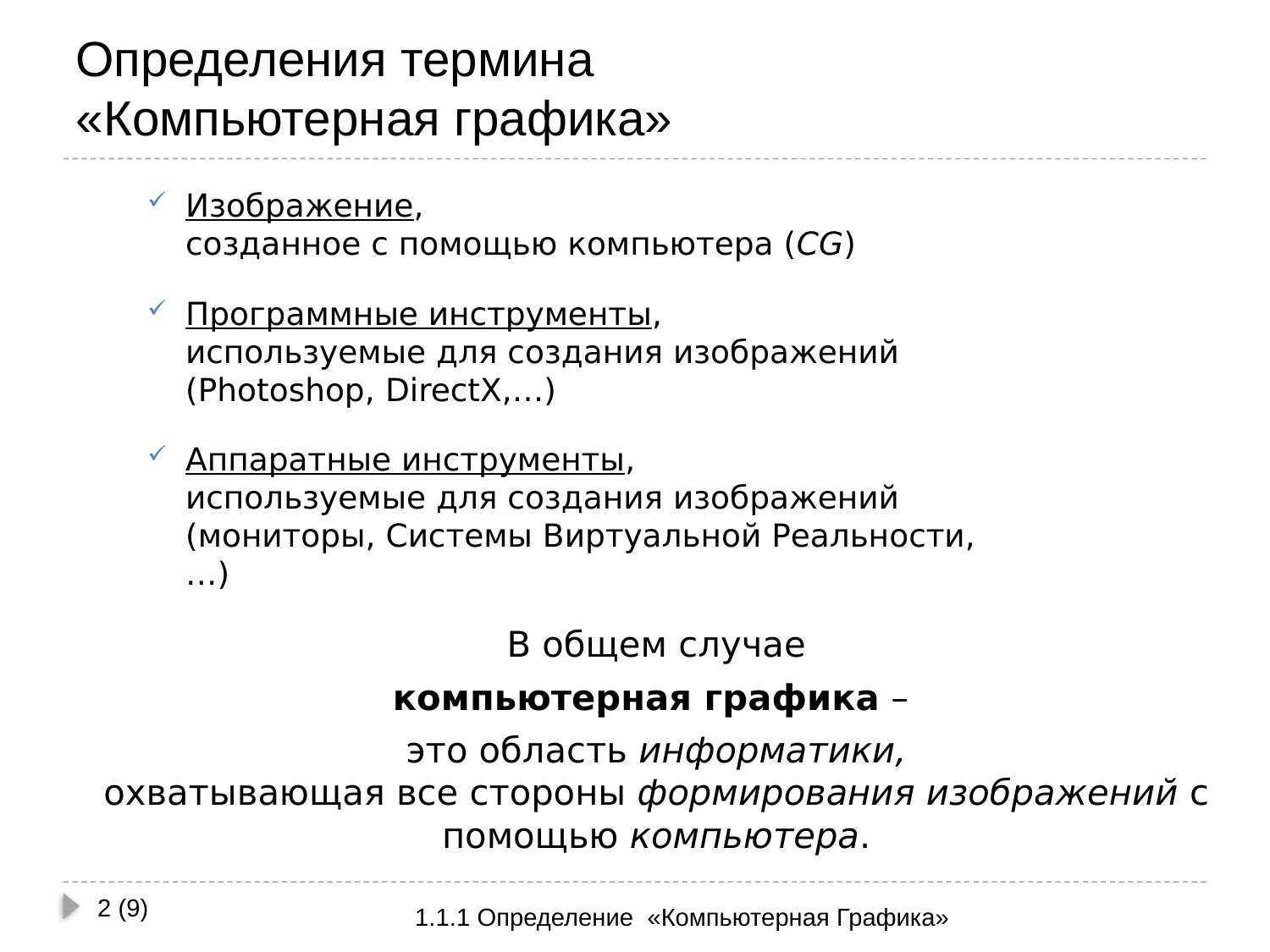

# Определения термина «Компьютерная графика»
Изображение,
созданное с помощью компьютера (CG)
Программные инструменты,
используемые для создания изображений
(Photoshop, DirectX,…)
Аппаратные инструменты,
используемые для создания изображений
(мониторы, Системы Виртуальной Реальности,…)
В общем случае
компьютерная графика –
это область информатики,
охватывающая все стороны формирования изображений с помощью компьютера.
2 (9)
1.1.1 Определение  «Компьютерная Графика»